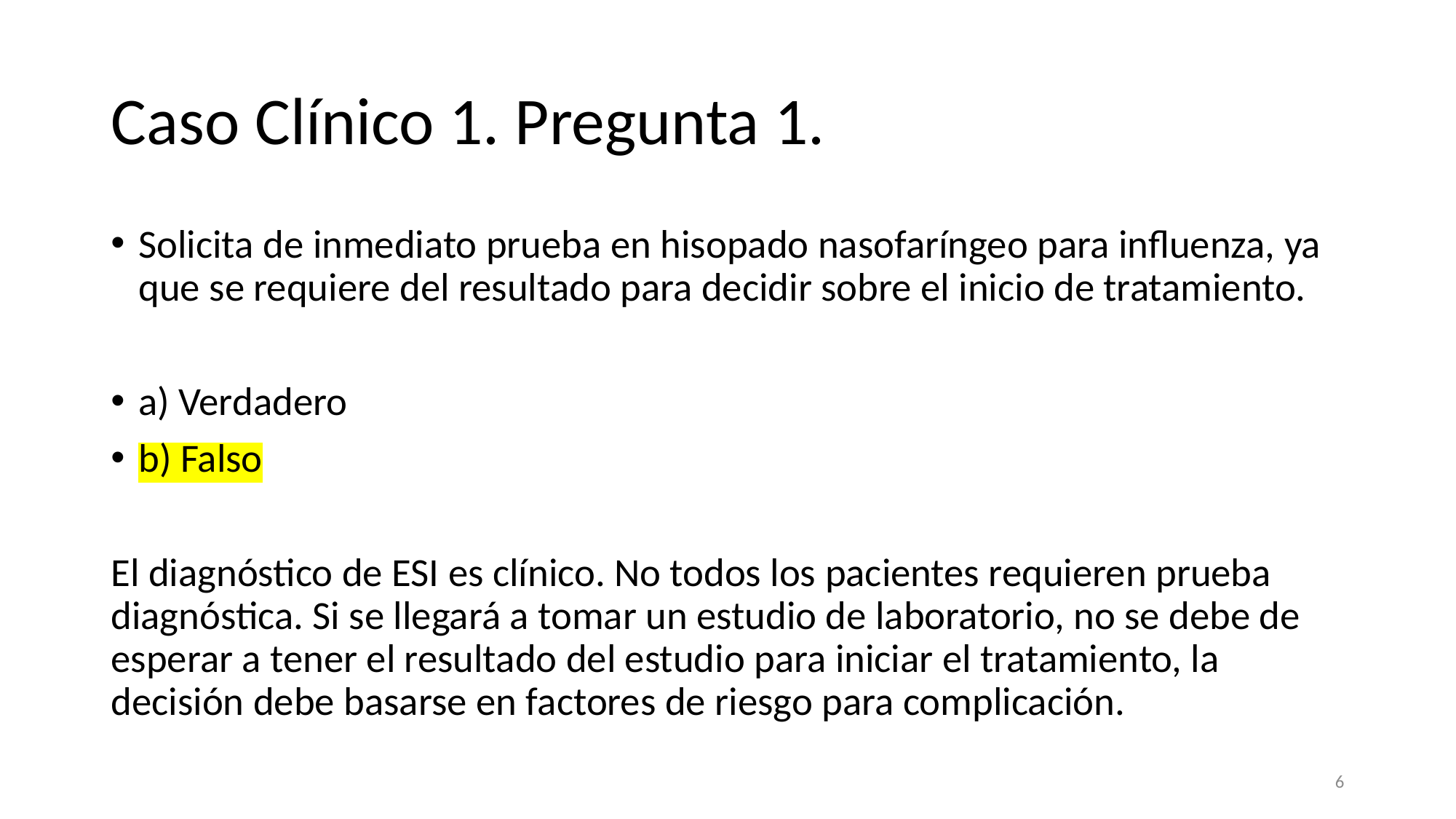

# Caso Clínico 1. Pregunta 1.
Solicita de inmediato prueba en hisopado nasofaríngeo para influenza, ya que se requiere del resultado para decidir sobre el inicio de tratamiento.

a) Verdadero
b) Falso

El diagnóstico de ESI es clínico. No todos los pacientes requieren prueba diagnóstica. Si se llegará a tomar un estudio de laboratorio, no se debe de esperar a tener el resultado del estudio para iniciar el tratamiento, la decisión debe basarse en factores de riesgo para complicación.
6